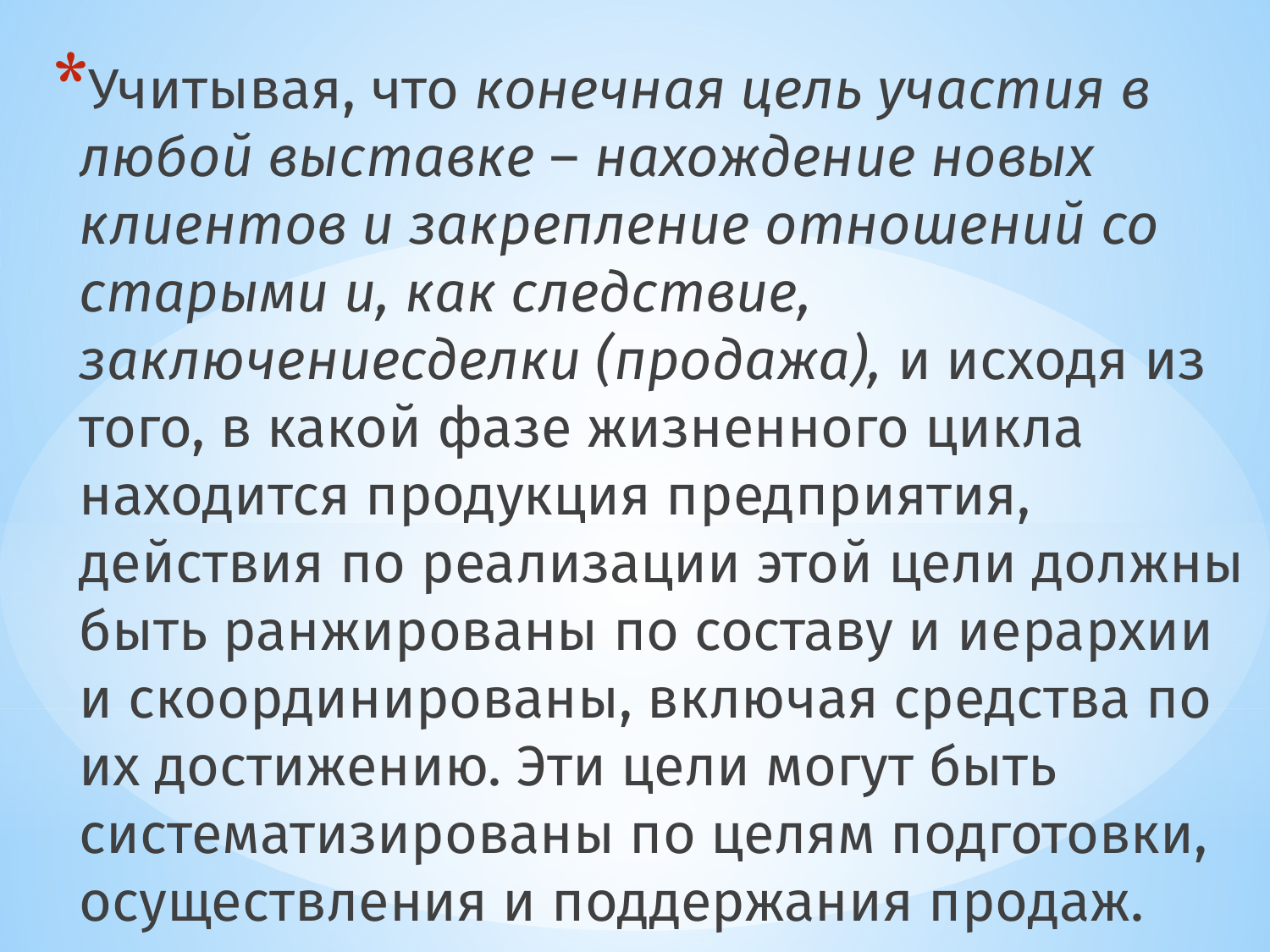

Учитывая, что конечная цель участия в любой выставке – нахождение новых клиентов и закрепление отношений со старыми и, как следствие, заключениесделки (продажа), и исходя из того, в какой фазе жизненного цикла находится продукция предприятия, действия по реализации этой цели должны быть ранжированы по составу и иерархии и скоординированы, включая средства по их достижению. Эти цели могут быть систематизированы по целям подготовки, осуществления и поддержания продаж.
#